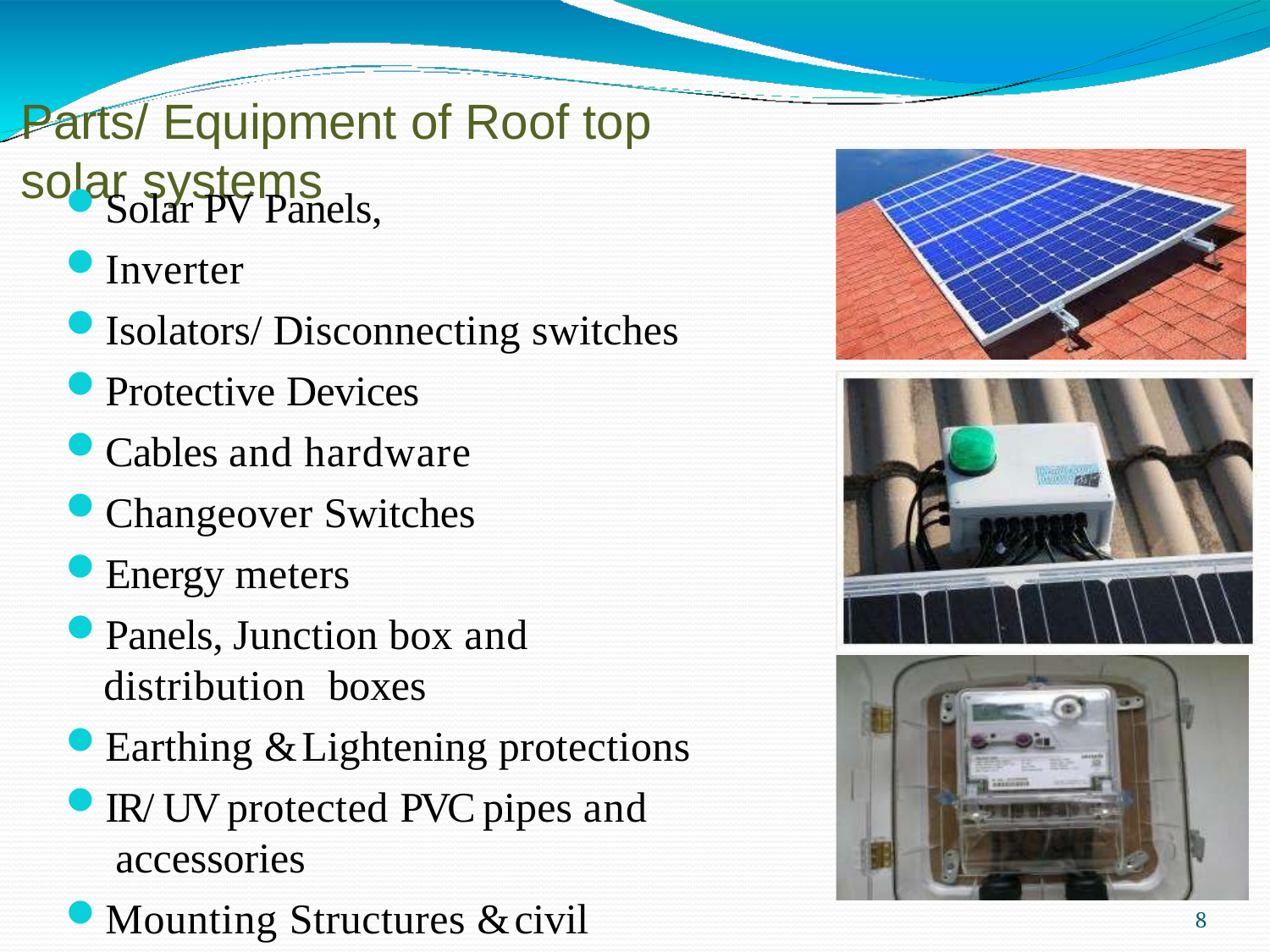

# Parts/ Equipment of Roof top solar systems

Solar PV Panels,
Inverter
Isolators/ Disconnecting switches
Protective Devices
Cables and hardware
Changeover Switches
Energy meters
Panels, Junction box and distribution  boxes
Earthing & Lightening protections
IR/ UV protected PVC pipes and  accessories
Mounting Structures & civil works

8